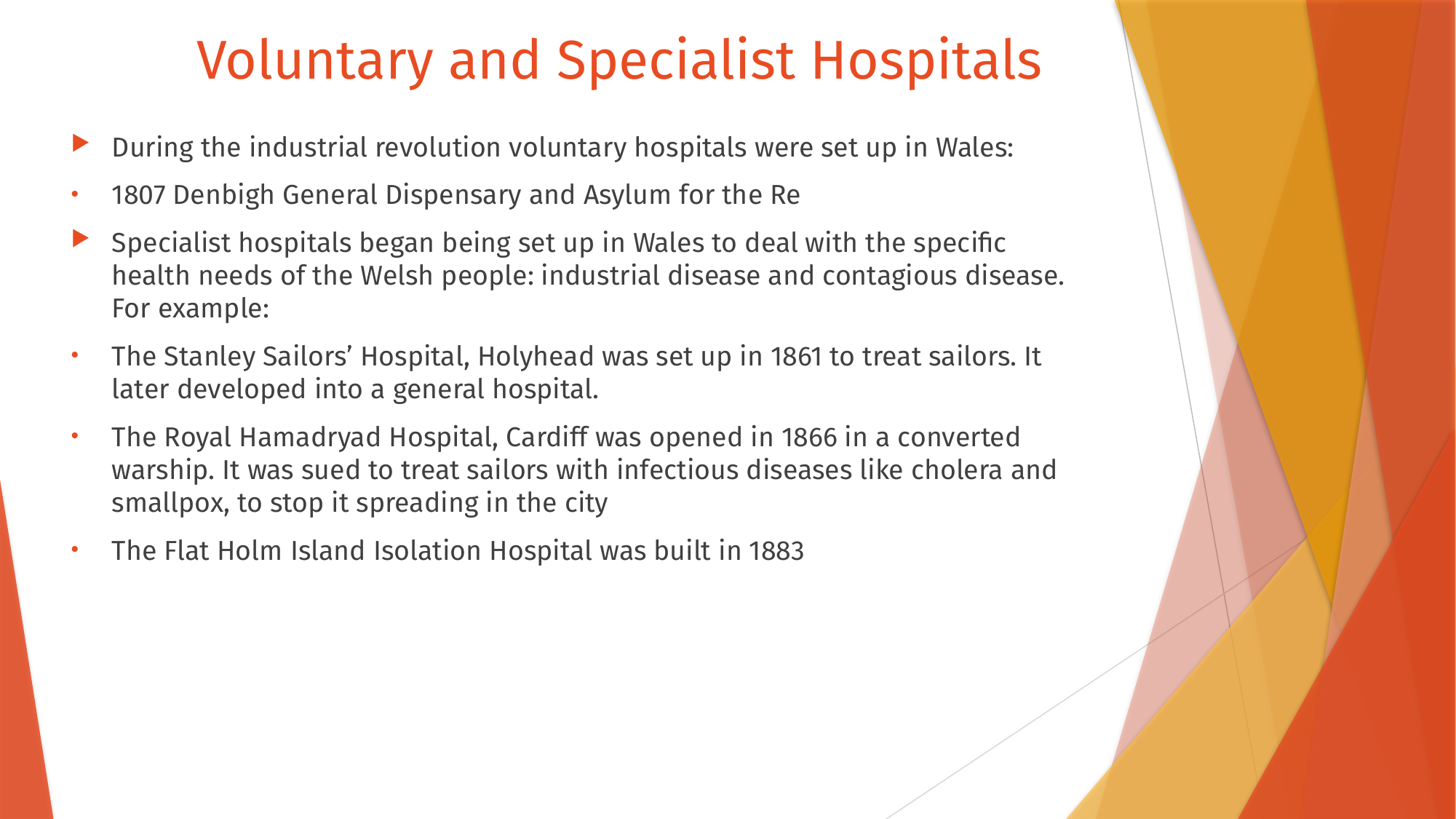

# Voluntary and Specialist Hospitals
During the industrial revolution voluntary hospitals were set up in Wales:
1807 Denbigh General Dispensary and Asylum for the Re
Specialist hospitals began being set up in Wales to deal with the specific health needs of the Welsh people: industrial disease and contagious disease. For example:
The Stanley Sailors’ Hospital, Holyhead was set up in 1861 to treat sailors. It later developed into a general hospital.
The Royal Hamadryad Hospital, Cardiff was opened in 1866 in a converted warship. It was sued to treat sailors with infectious diseases like cholera and smallpox, to stop it spreading in the city
The Flat Holm Island Isolation Hospital was built in 1883